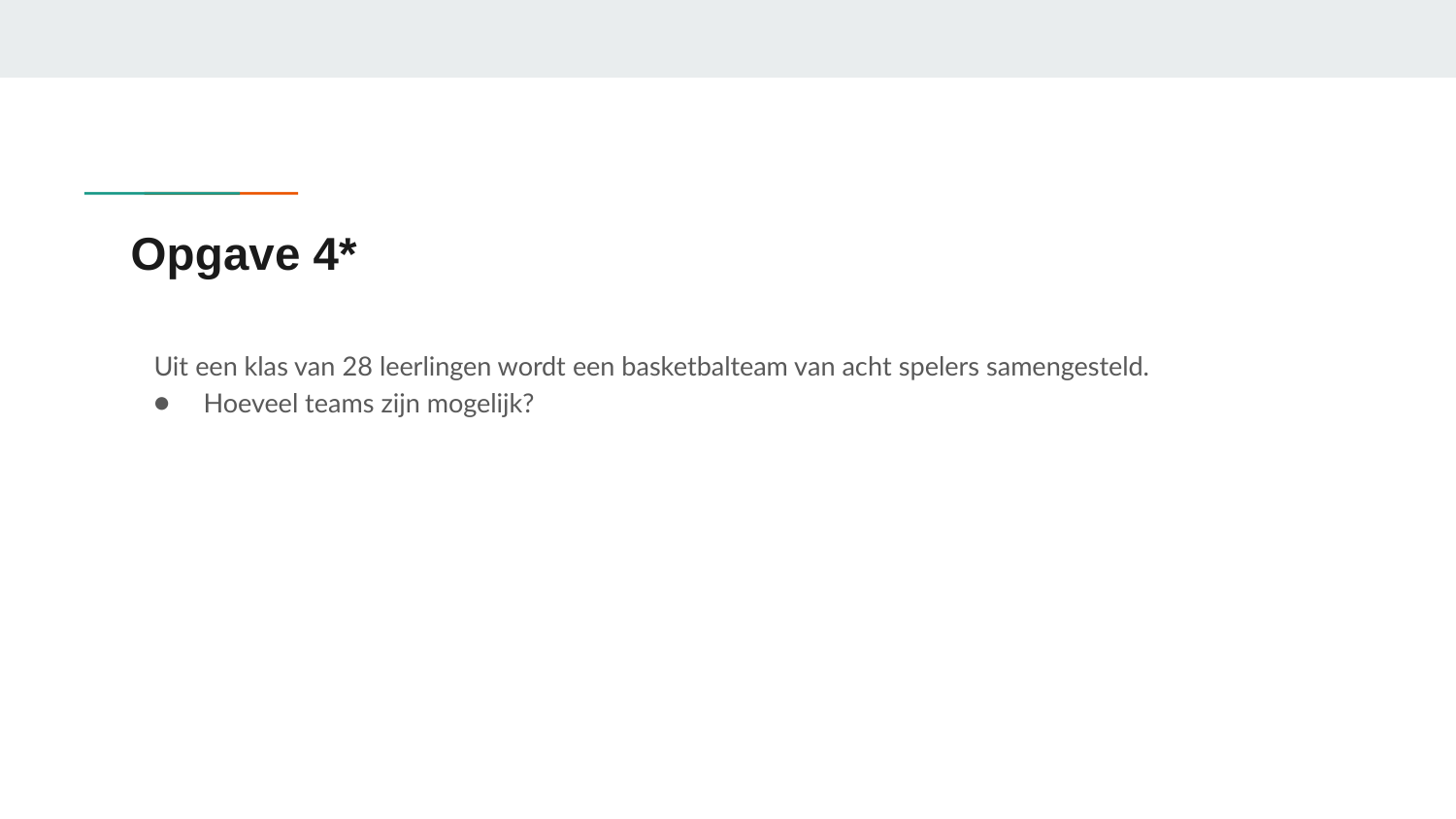

# Opgave 4*
Uit een klas van 28 leerlingen wordt een basketbalteam van acht spelers samengesteld.
Hoeveel teams zijn mogelijk?